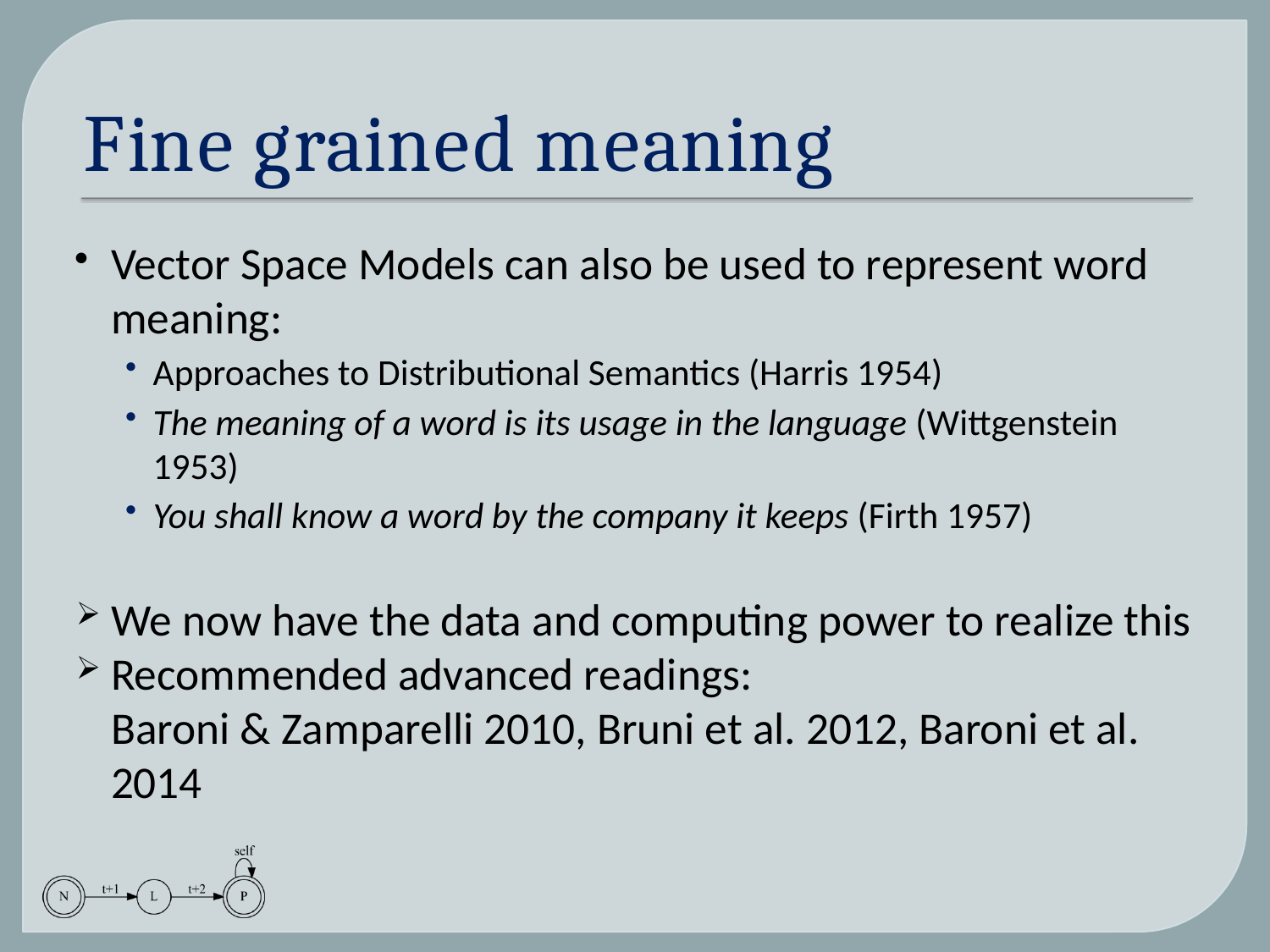

# Fine grained meaning
Vector Space Models can also be used to represent word meaning:
Approaches to Distributional Semantics (Harris 1954)
The meaning of a word is its usage in the language (Wittgenstein 1953)
You shall know a word by the company it keeps (Firth 1957)

We now have the data and computing power to realize this
Recommended advanced readings:
Baroni & Zamparelli 2010, Bruni et al. 2012, Baroni et al. 2014